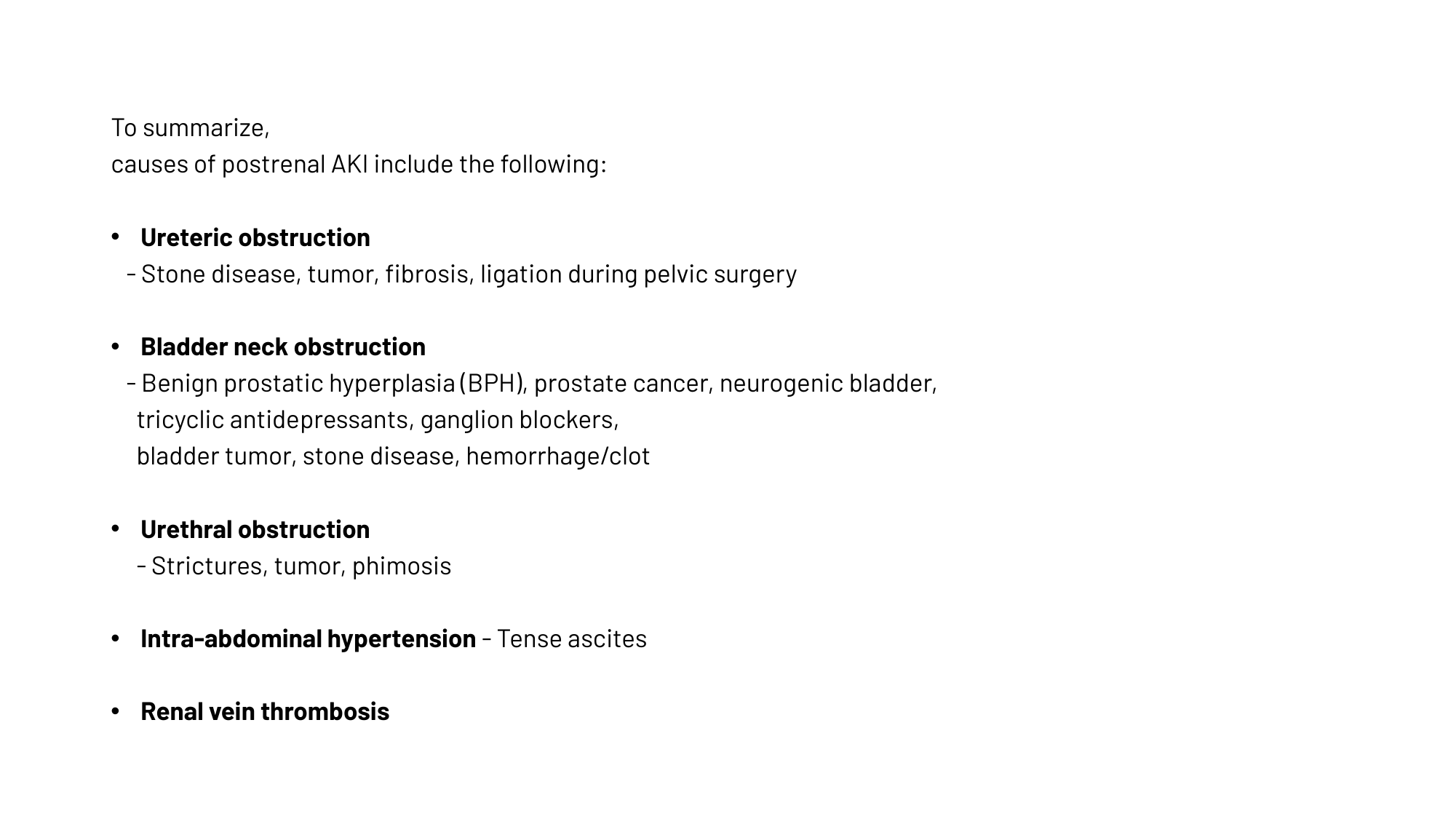

To summarize,
causes of postrenal AKI include the following:

Ureteric obstruction
   - Stone disease, tumor, fibrosis, ligation during pelvic surgery

Bladder neck obstruction
   - Benign prostatic hyperplasia (BPH), prostate cancer, neurogenic bladder,
     tricyclic antidepressants, ganglion blockers,
     bladder tumor, stone disease, hemorrhage/clot

Urethral obstruction
     - Strictures, tumor, phimosis

Intra-abdominal hypertension - Tense ascites

Renal vein thrombosis